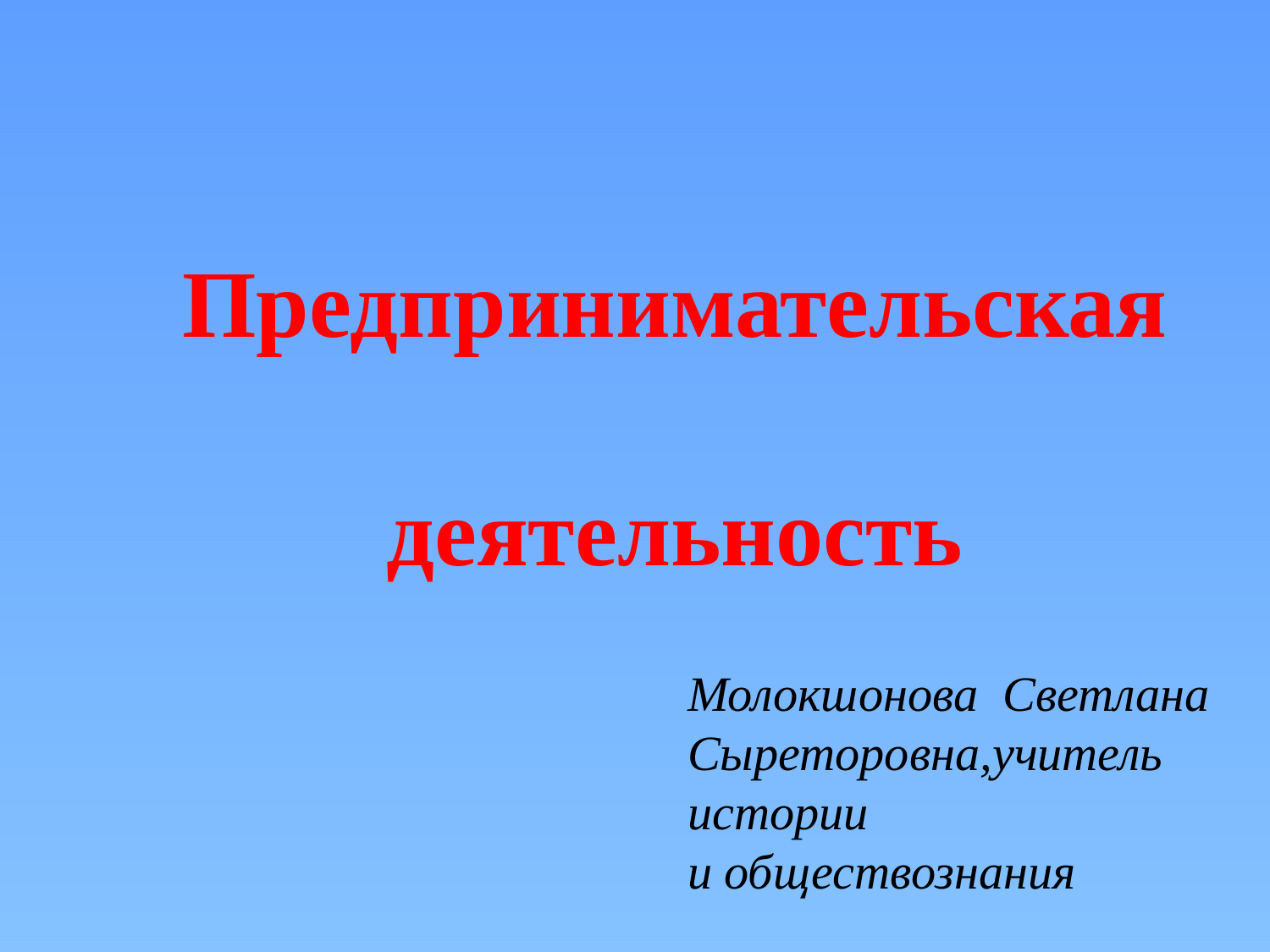

Предпринимательская
деятельность
Молокшонова  Светлана Сыреторовна,учитель истории
и обществознания